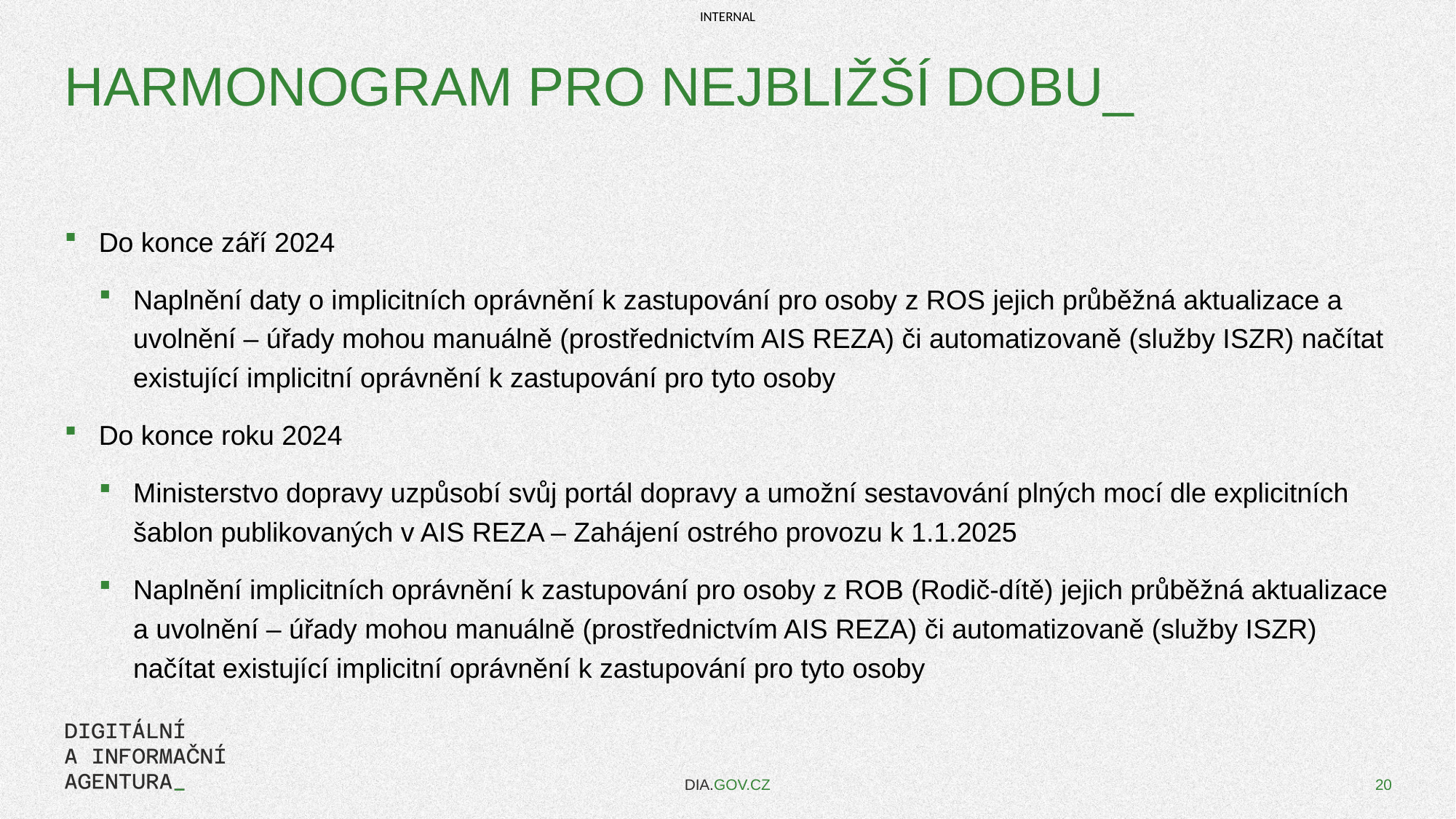

# Harmonogram pro nejbližší dobu_
Do konce září 2024
Naplnění daty o implicitních oprávnění k zastupování pro osoby z ROS jejich průběžná aktualizace a uvolnění – úřady mohou manuálně (prostřednictvím AIS REZA) či automatizovaně (služby ISZR) načítat existující implicitní oprávnění k zastupování pro tyto osoby
Do konce roku 2024
Ministerstvo dopravy uzpůsobí svůj portál dopravy a umožní sestavování plných mocí dle explicitních šablon publikovaných v AIS REZA – Zahájení ostrého provozu k 1.1.2025
Naplnění implicitních oprávnění k zastupování pro osoby z ROB (Rodič-dítě) jejich průběžná aktualizace a uvolnění – úřady mohou manuálně (prostřednictvím AIS REZA) či automatizovaně (služby ISZR) načítat existující implicitní oprávnění k zastupování pro tyto osoby

DIA.GOV.CZ
20